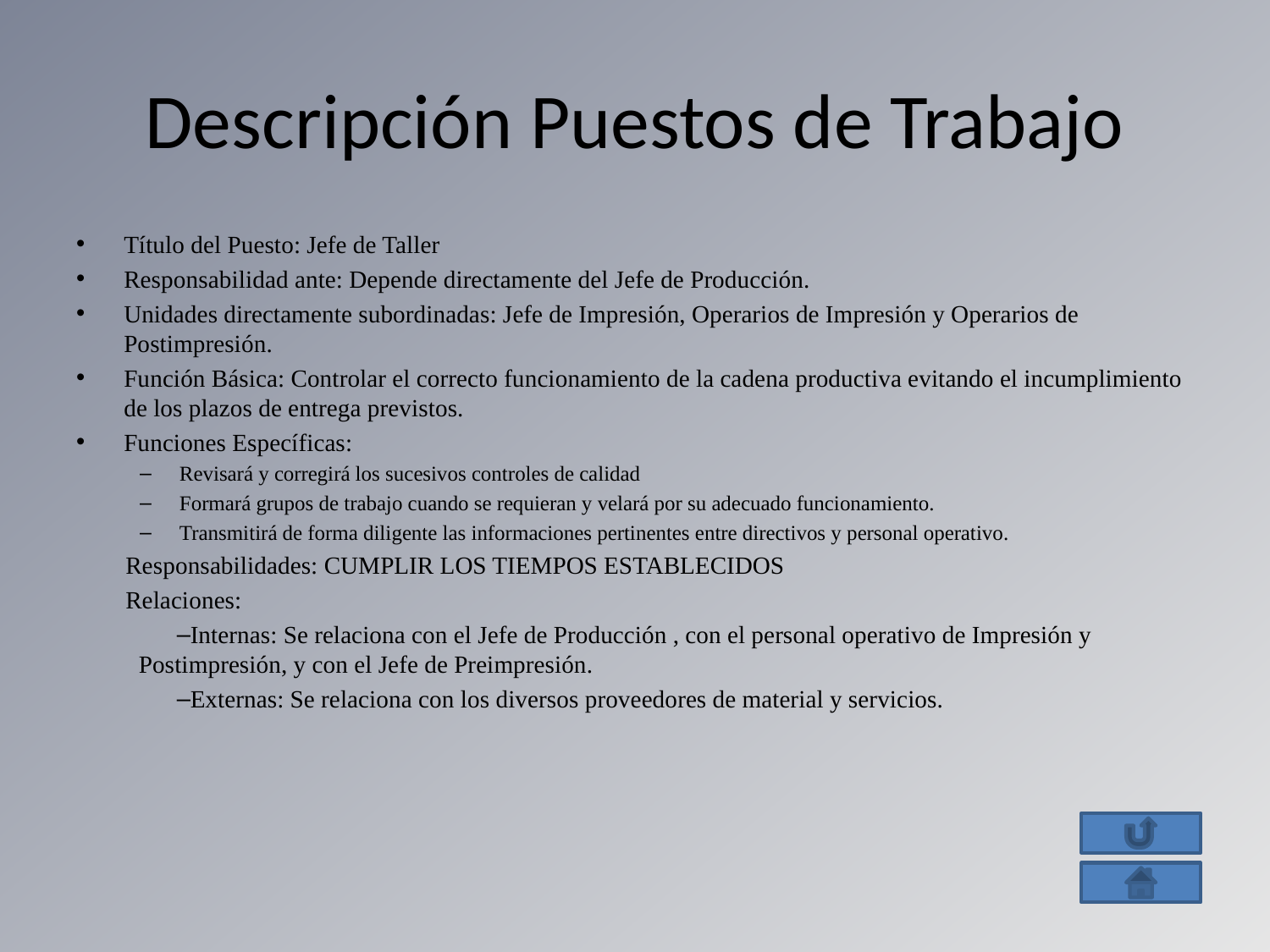

# Descripción Puestos de Trabajo
Título del Puesto: Jefe de Taller
Responsabilidad ante: Depende directamente del Jefe de Producción.
Unidades directamente subordinadas: Jefe de Impresión, Operarios de Impresión y Operarios de Postimpresión.
Función Básica: Controlar el correcto funcionamiento de la cadena productiva evitando el incumplimiento de los plazos de entrega previstos.
Funciones Específicas:
Revisará y corregirá los sucesivos controles de calidad
Formará grupos de trabajo cuando se requieran y velará por su adecuado funcionamiento.
Transmitirá de forma diligente las informaciones pertinentes entre directivos y personal operativo.
Responsabilidades: CUMPLIR LOS TIEMPOS ESTABLECIDOS
Relaciones:
Internas: Se relaciona con el Jefe de Producción , con el personal operativo de Impresión y Postimpresión, y con el Jefe de Preimpresión.
Externas: Se relaciona con los diversos proveedores de material y servicios.